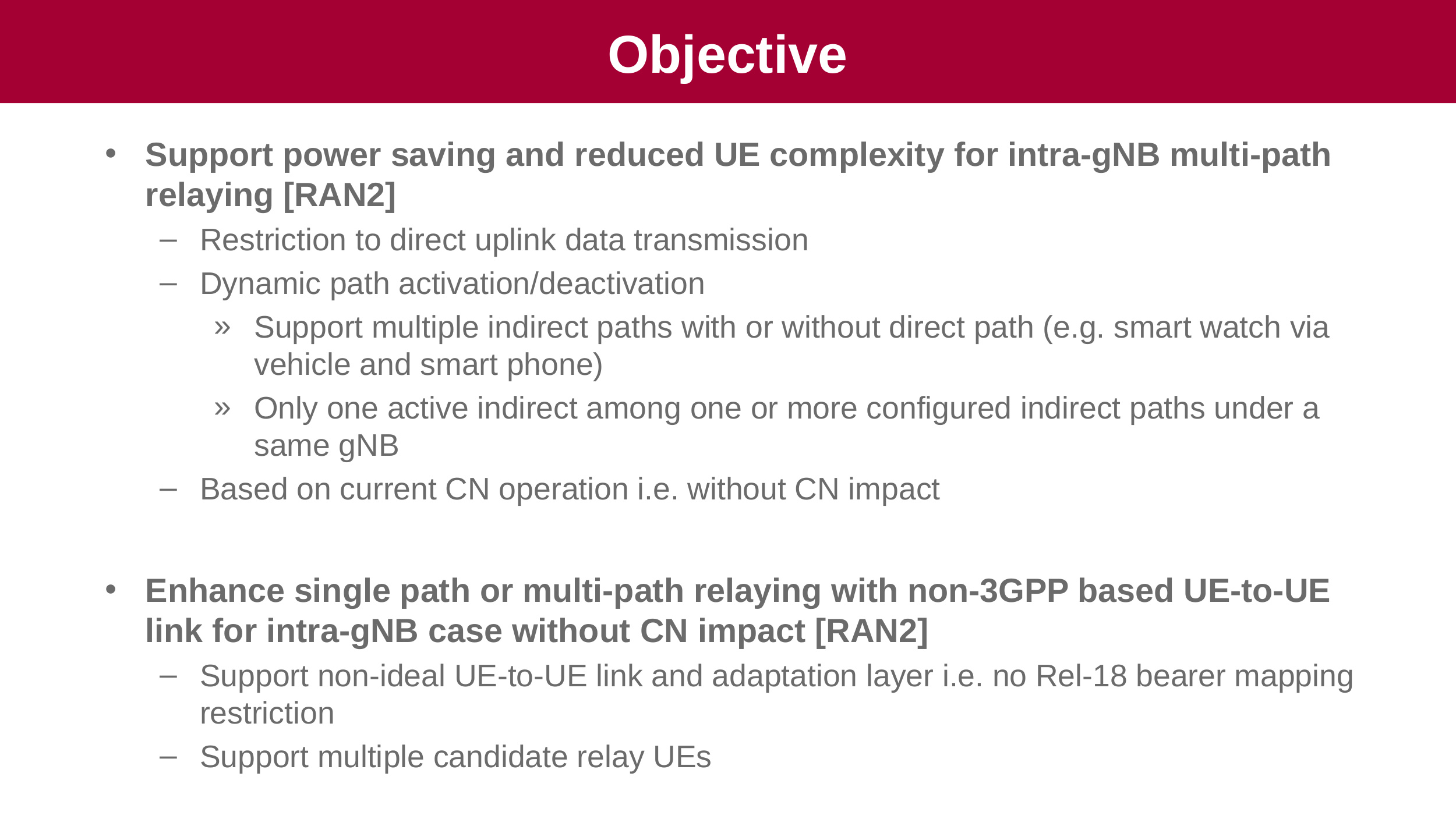

# Objective
Support power saving and reduced UE complexity for intra-gNB multi-path relaying [RAN2]
Restriction to direct uplink data transmission
Dynamic path activation/deactivation
Support multiple indirect paths with or without direct path (e.g. smart watch via vehicle and smart phone)
Only one active indirect among one or more configured indirect paths under a same gNB
Based on current CN operation i.e. without CN impact

Enhance single path or multi-path relaying with non-3GPP based UE-to-UE link for intra-gNB case without CN impact [RAN2]
Support non-ideal UE-to-UE link and adaptation layer i.e. no Rel-18 bearer mapping restriction
Support multiple candidate relay UEs